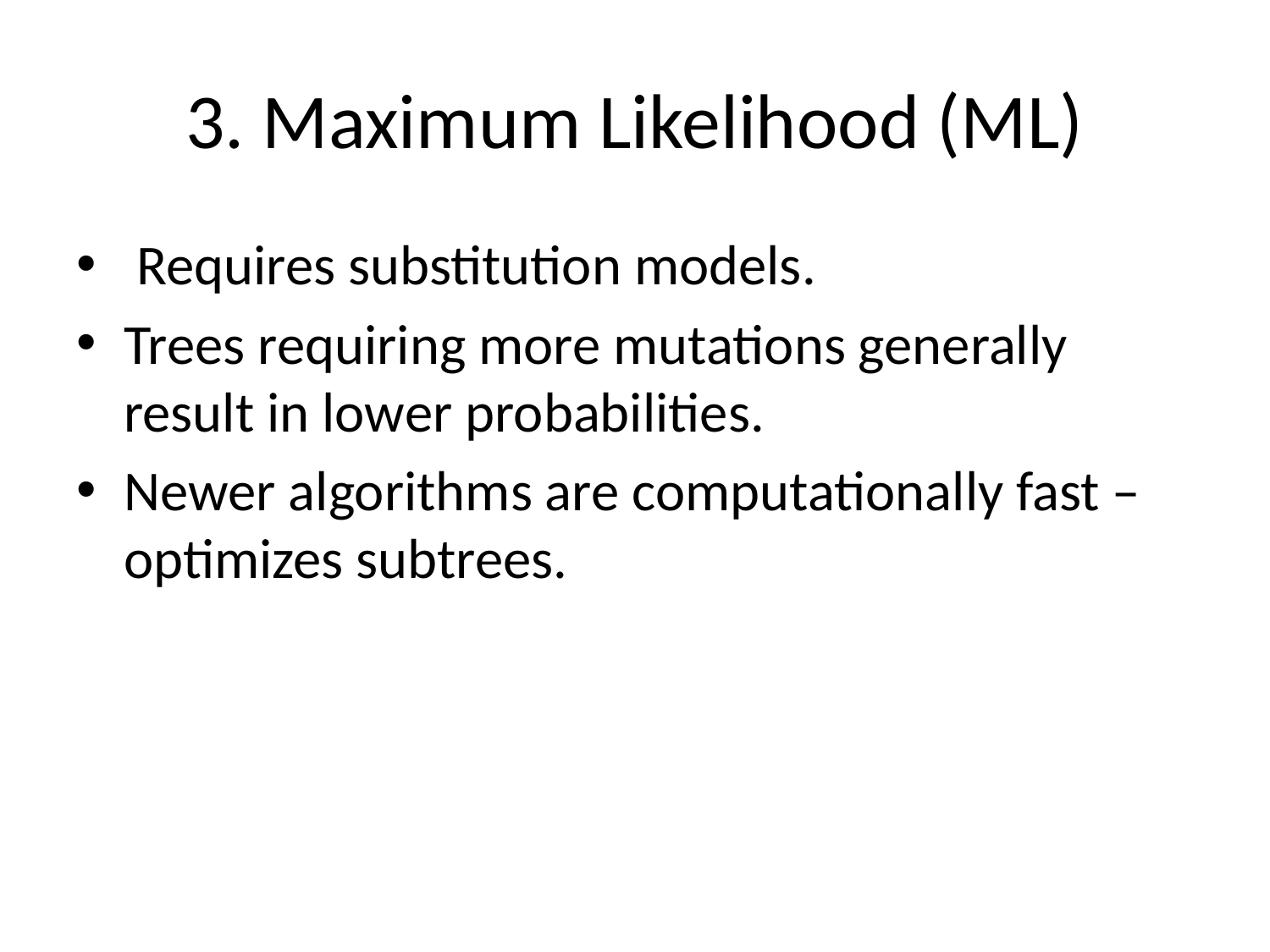

# 3. Maximum Likelihood (ML)
 Requires substitution models.
Trees requiring more mutations generally result in lower probabilities.
Newer algorithms are computationally fast –optimizes subtrees.